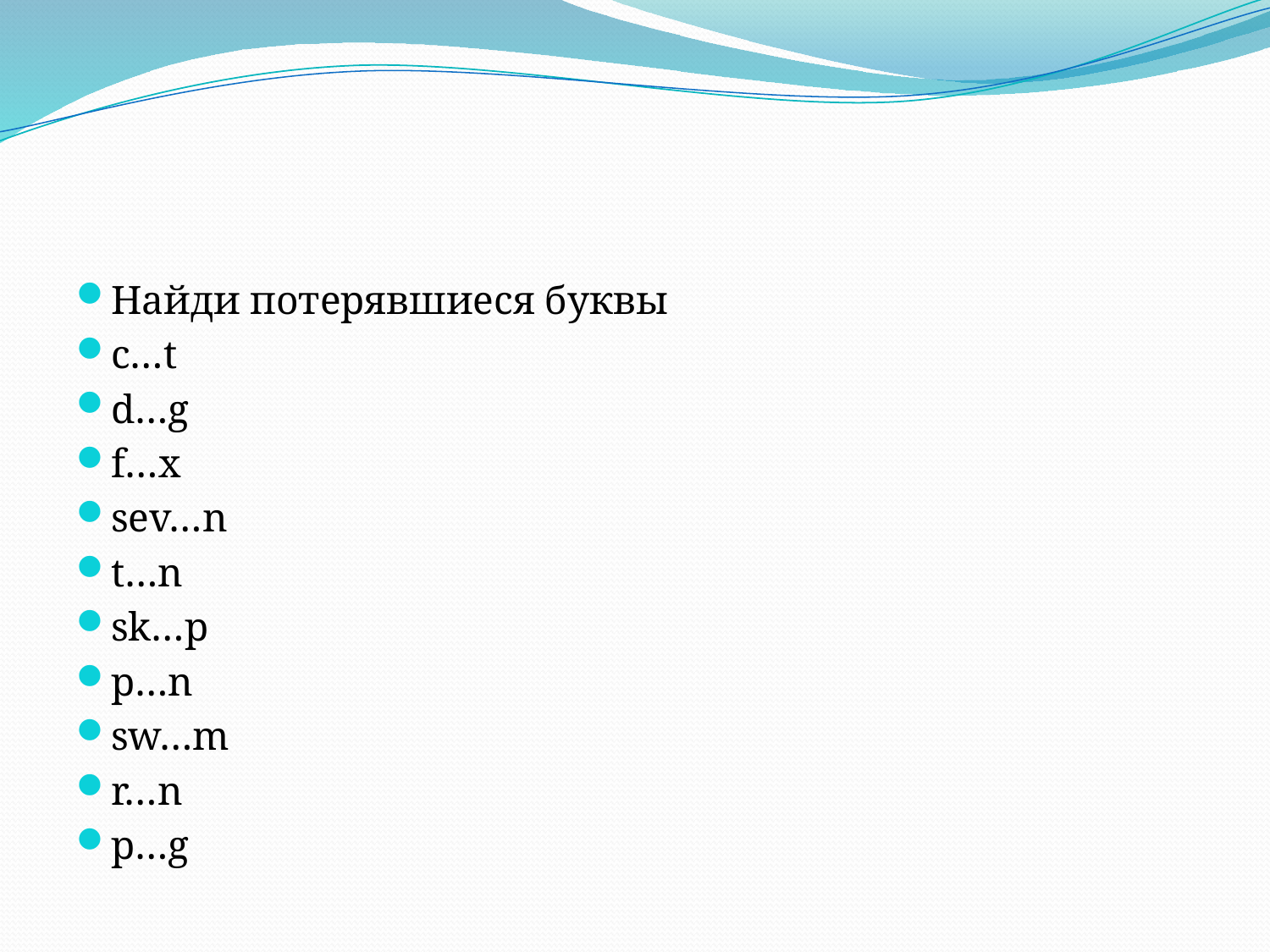

#
Найди потерявшиеся буквы
c…t
d…g
f…x
sev…n
t…n
sk…p
p…n
sw…m
r…n
p…g